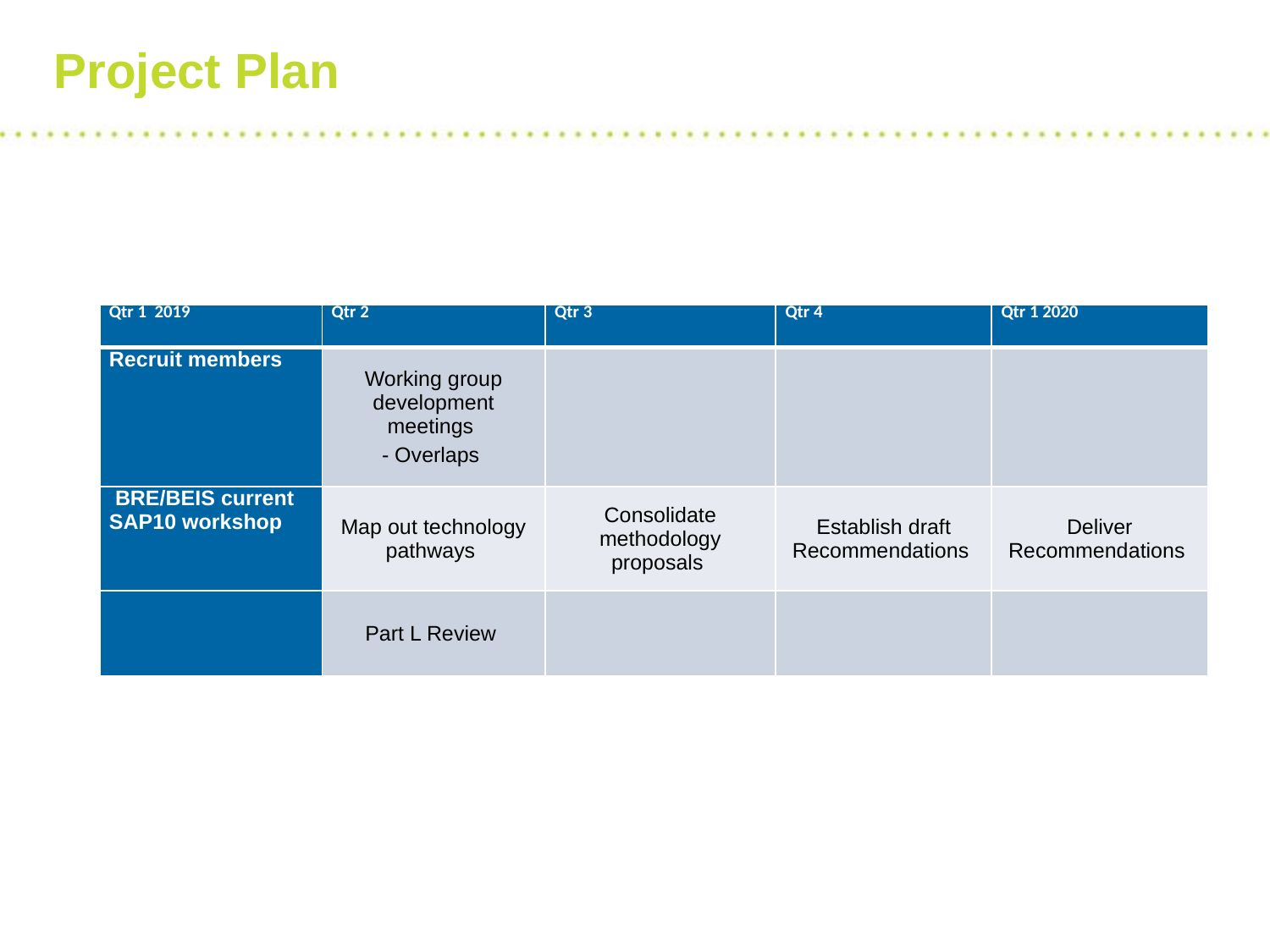

# Project Plan

| Qtr 1 2019 | Qtr 2 | Qtr 3 | Qtr 4 | Qtr 1 2020 |
| --- | --- | --- | --- | --- |
| Recruit members | Working group development meetings - Overlaps |  |  |  |
| BRE/BEIS current SAP10 workshop | Map out technology pathways | Consolidate methodology proposals | Establish draft Recommendations | Deliver Recommendations |
|  | Part L Review |  |  |  |